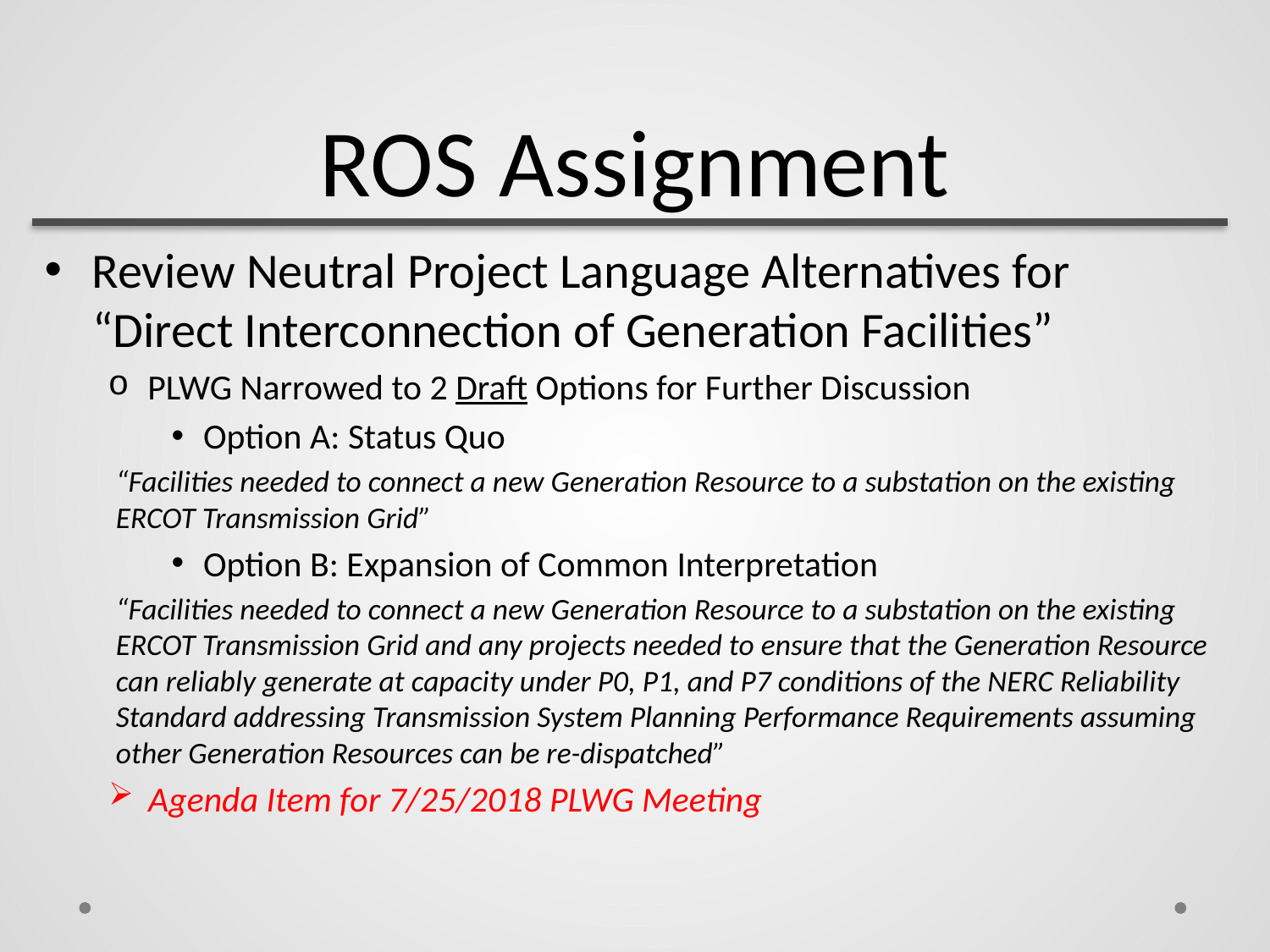

# ROS Assignment
Review Neutral Project Language Alternatives for
“Direct Interconnection of Generation Facilities”
PLWG Narrowed to 2 Draft Options for Further Discussion
Option A: Status Quo
“Facilities needed to connect a new Generation Resource to a substation on the existing ERCOT Transmission Grid”
Option B: Expansion of Common Interpretation
“Facilities needed to connect a new Generation Resource to a substation on the existing ERCOT Transmission Grid and any projects needed to ensure that the Generation Resource can reliably generate at capacity under P0, P1, and P7 conditions of the NERC Reliability Standard addressing Transmission System Planning Performance Requirements assuming other Generation Resources can be re-dispatched”
Agenda Item for 7/25/2018 PLWG Meeting